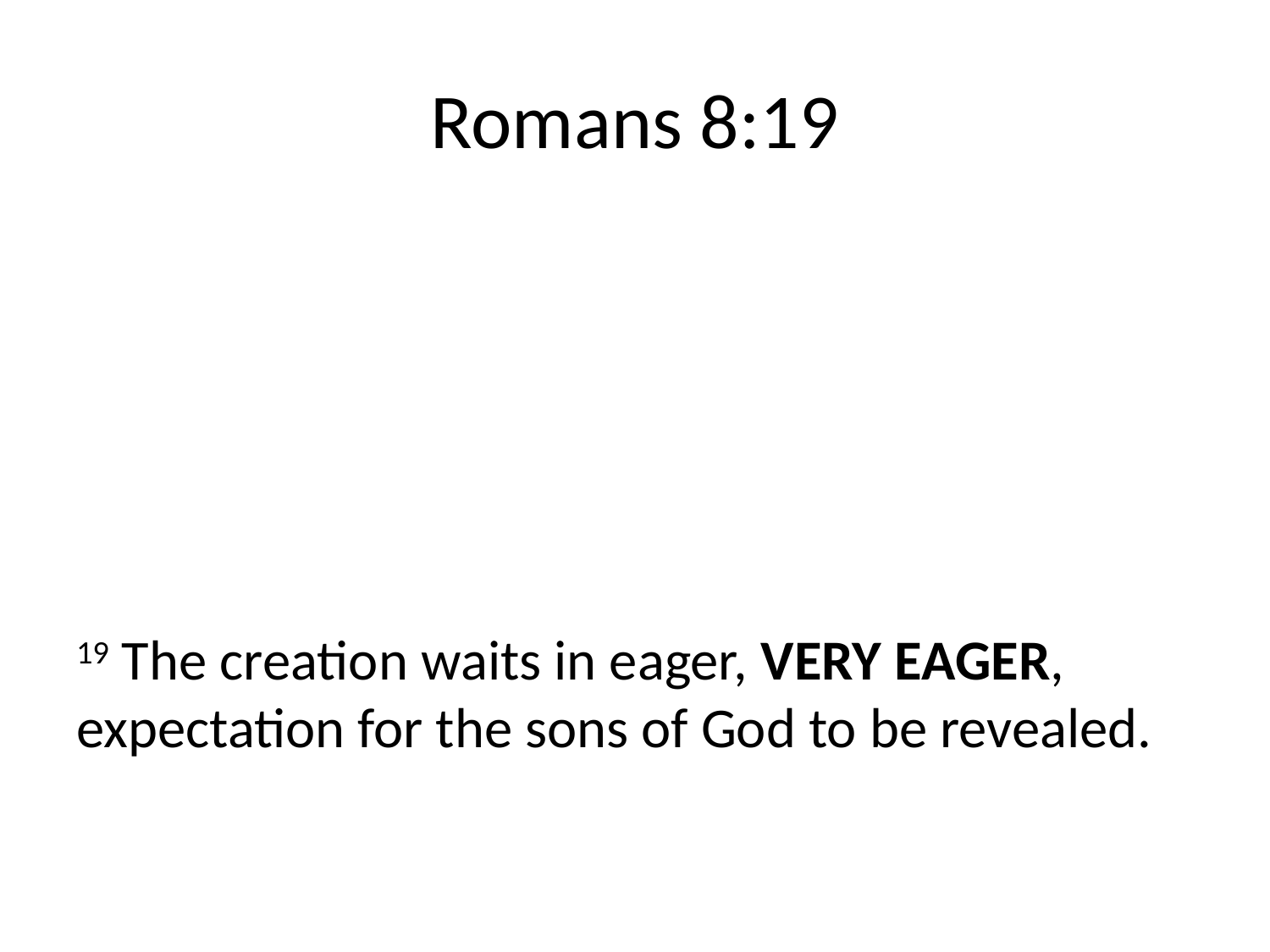

# Romans 8:19

19 The creation waits in eager, VERY EAGER, expectation for the sons of God to be revealed.